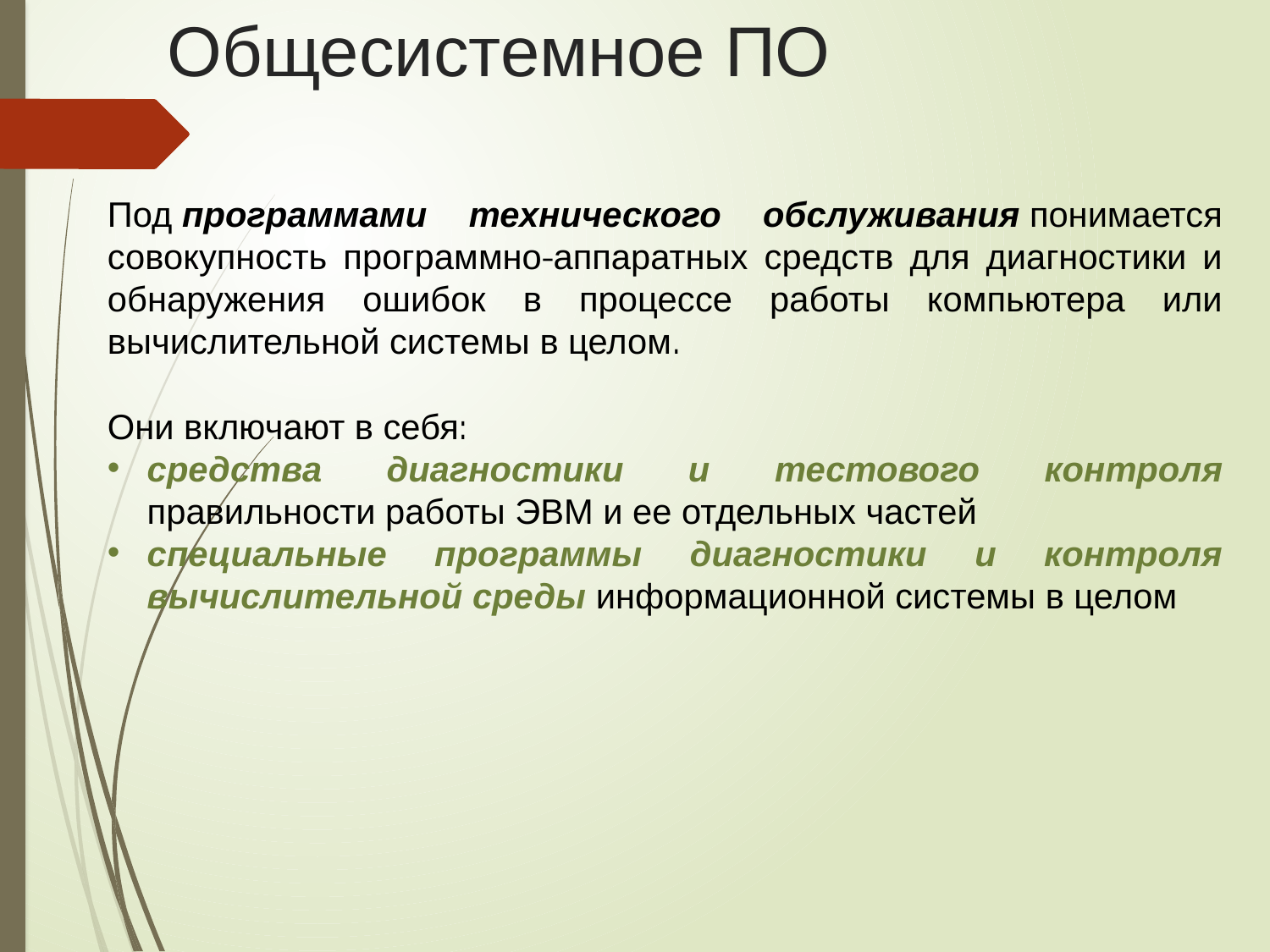

# Общесистемное ПО
Под программами технического обслуживания понимается совокупность программно-аппаратных средств для диагностики и обнаружения ошибок в процессе работы компьютера или вычислительной системы в целом.

Они включают в себя:
средства диагностики и тестового контроля правильности работы ЭВМ и ее отдельных частей
специальные программы диагностики и контроля вычислительной среды информационной системы в целом